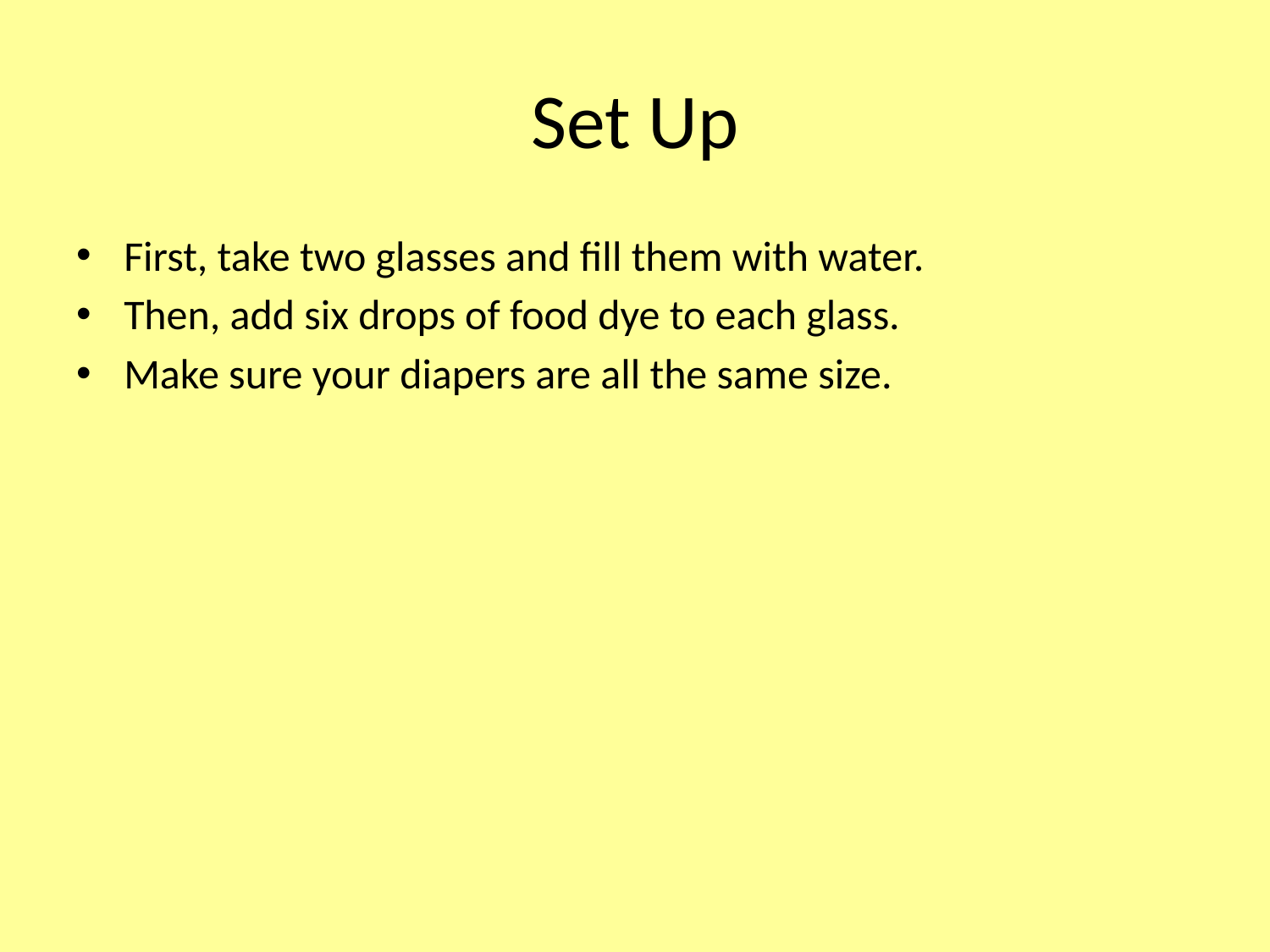

# Set Up
First, take two glasses and fill them with water.
Then, add six drops of food dye to each glass.
Make sure your diapers are all the same size.